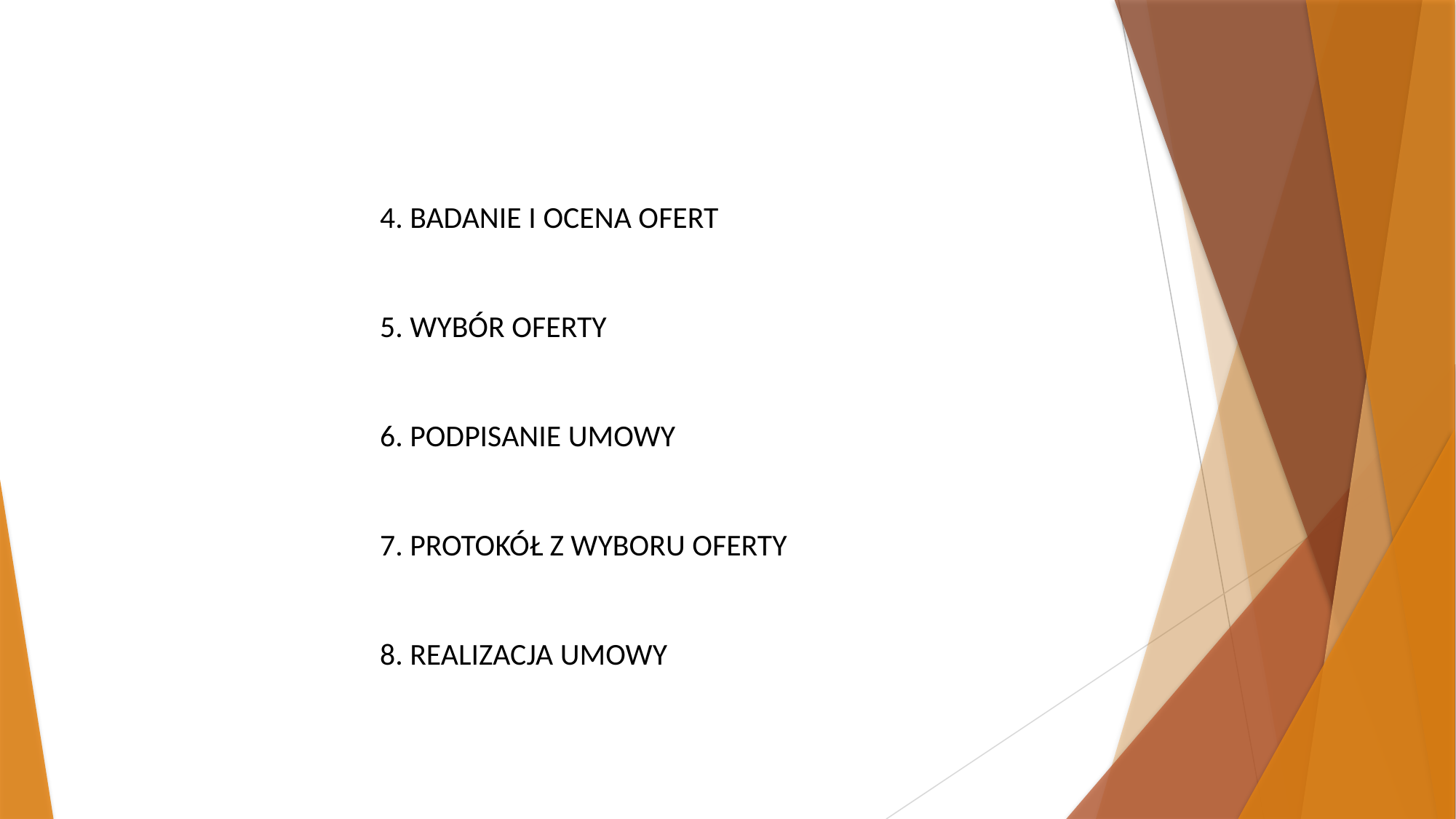

4. BADANIE I OCENA OFERT

5. WYBÓR OFERTY

6. PODPISANIE UMOWY

7. PROTOKÓŁ Z WYBORU OFERTY

8. REALIZACJA UMOWY